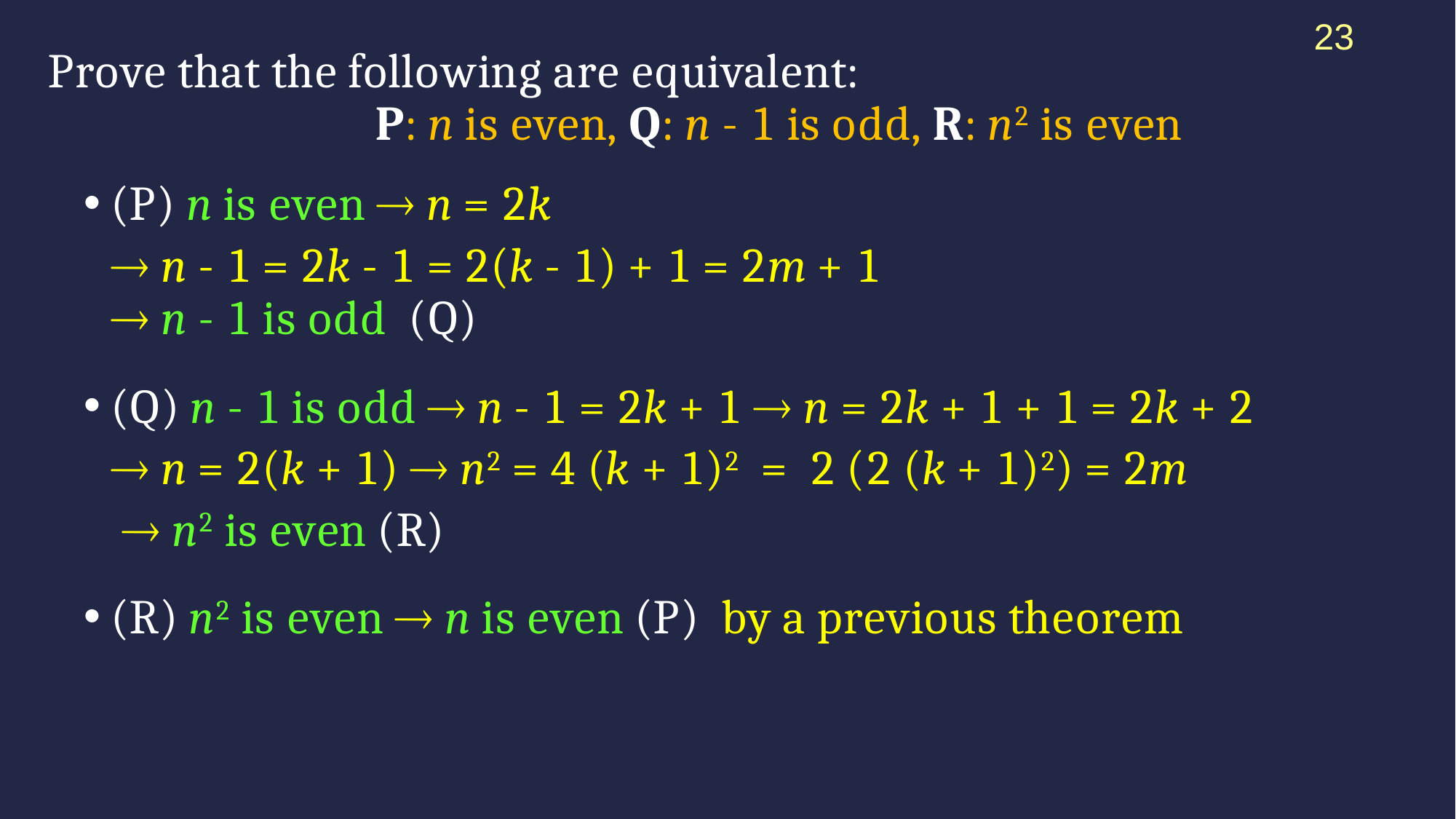

23
# Prove that the following are equivalent: P: n is even, Q: n - 1 is odd, R: n2 is even
(P) n is even → n = 2k
	→ n - 1 = 2k - 1 = 2(k - 1) + 1 = 2m + 1
→ n - 1 is odd  (Q)

(Q) n - 1 is odd → n - 1 = 2k + 1 → n = 2k + 1 + 1 = 2k + 2
 	→ n = 2(k + 1) → n2 = 4 (k + 1)2  =  2 (2 (k + 1)2) = 2m
	 → n2 is even (R)

(R) n2 is even → n is even (P)  by a previous theorem